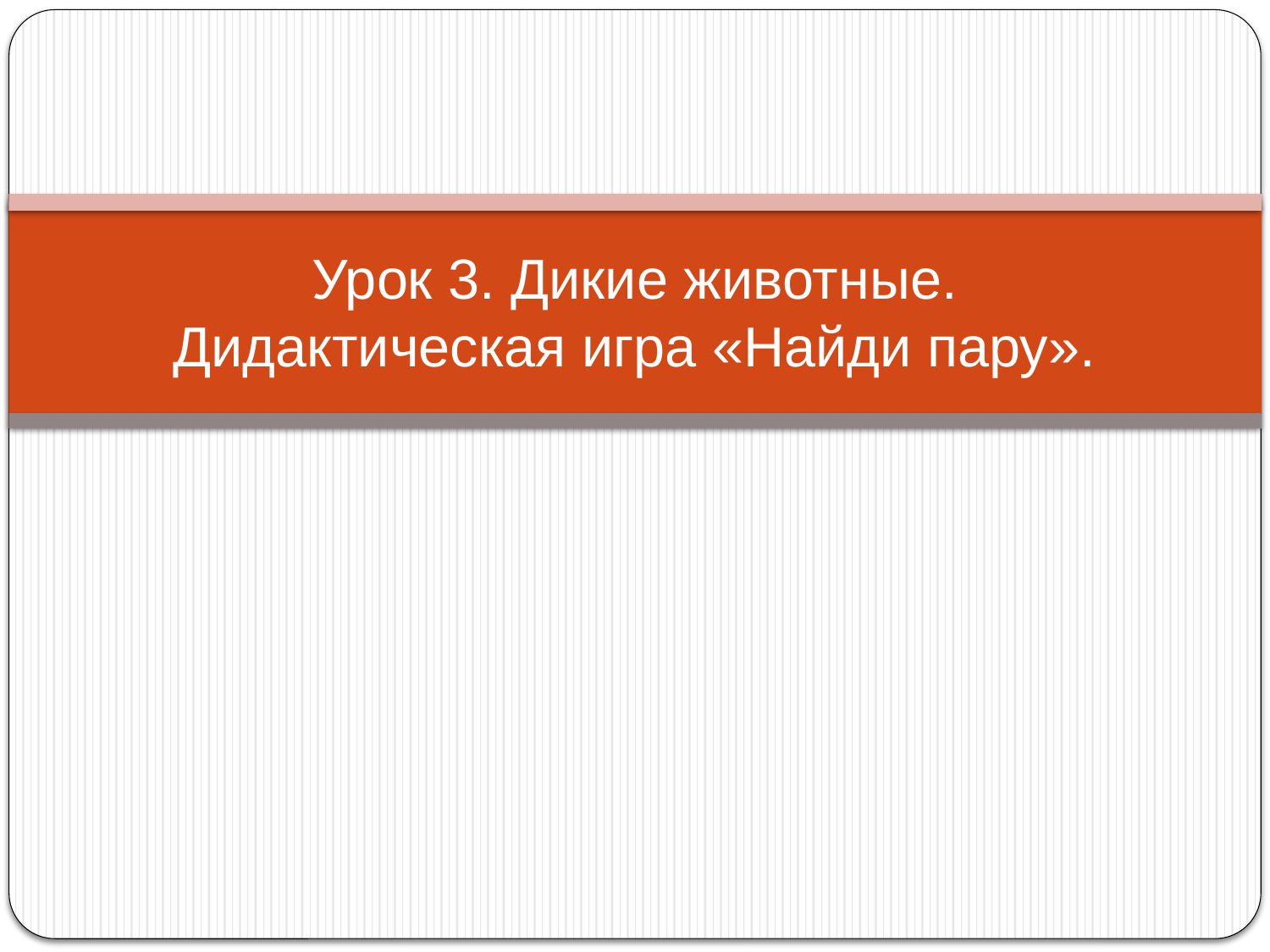

# Урок 3. Дикие животные. Дидактическая игра «Найди пару».